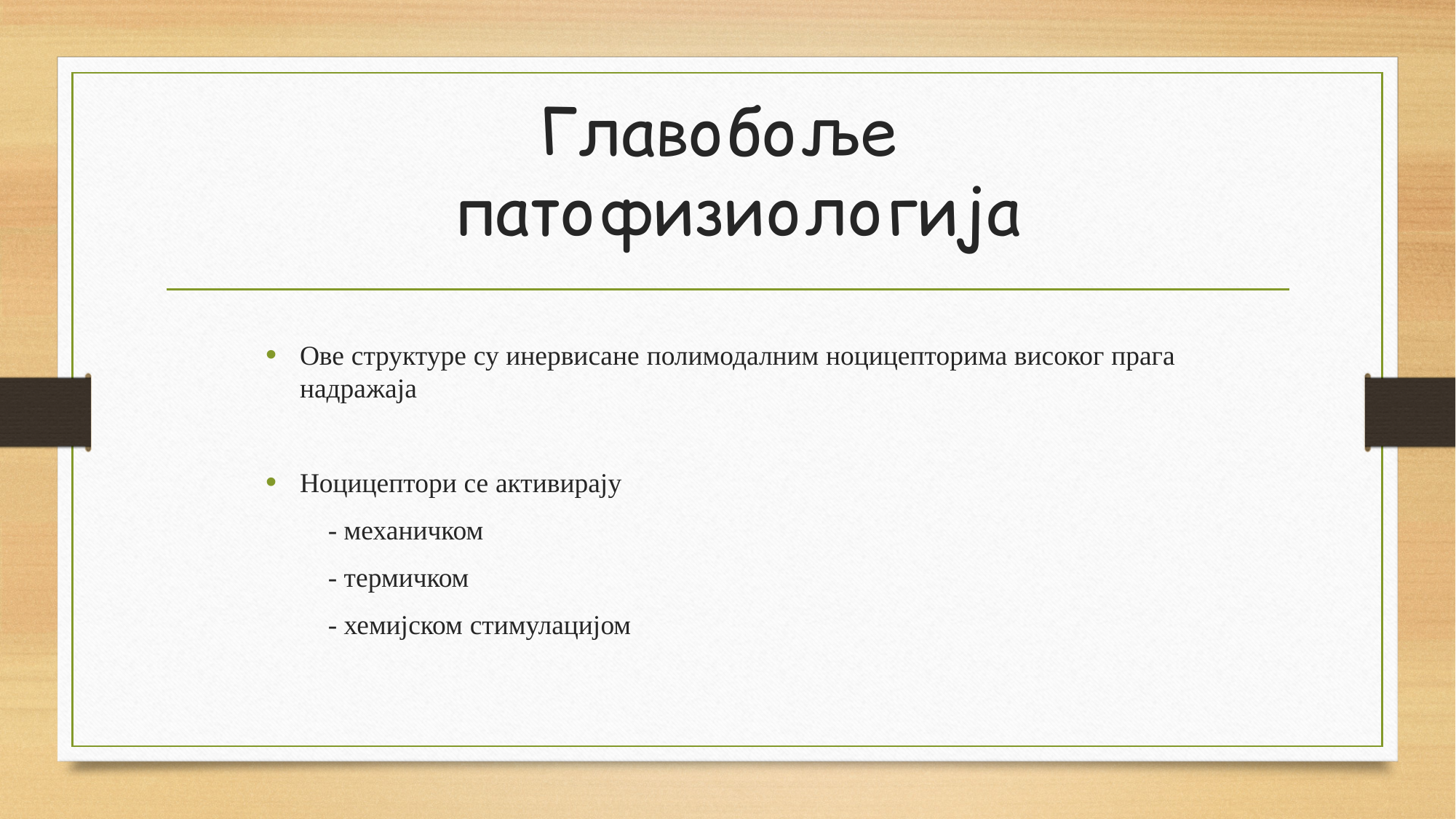

# Главобоље патофизиологија
Ове структуре су инервисане полимодалним ноцицепторима високог прага надражаја

Ноцицептори се активирају
         - механичком
         - термичком
         - хемијском стимулацијом